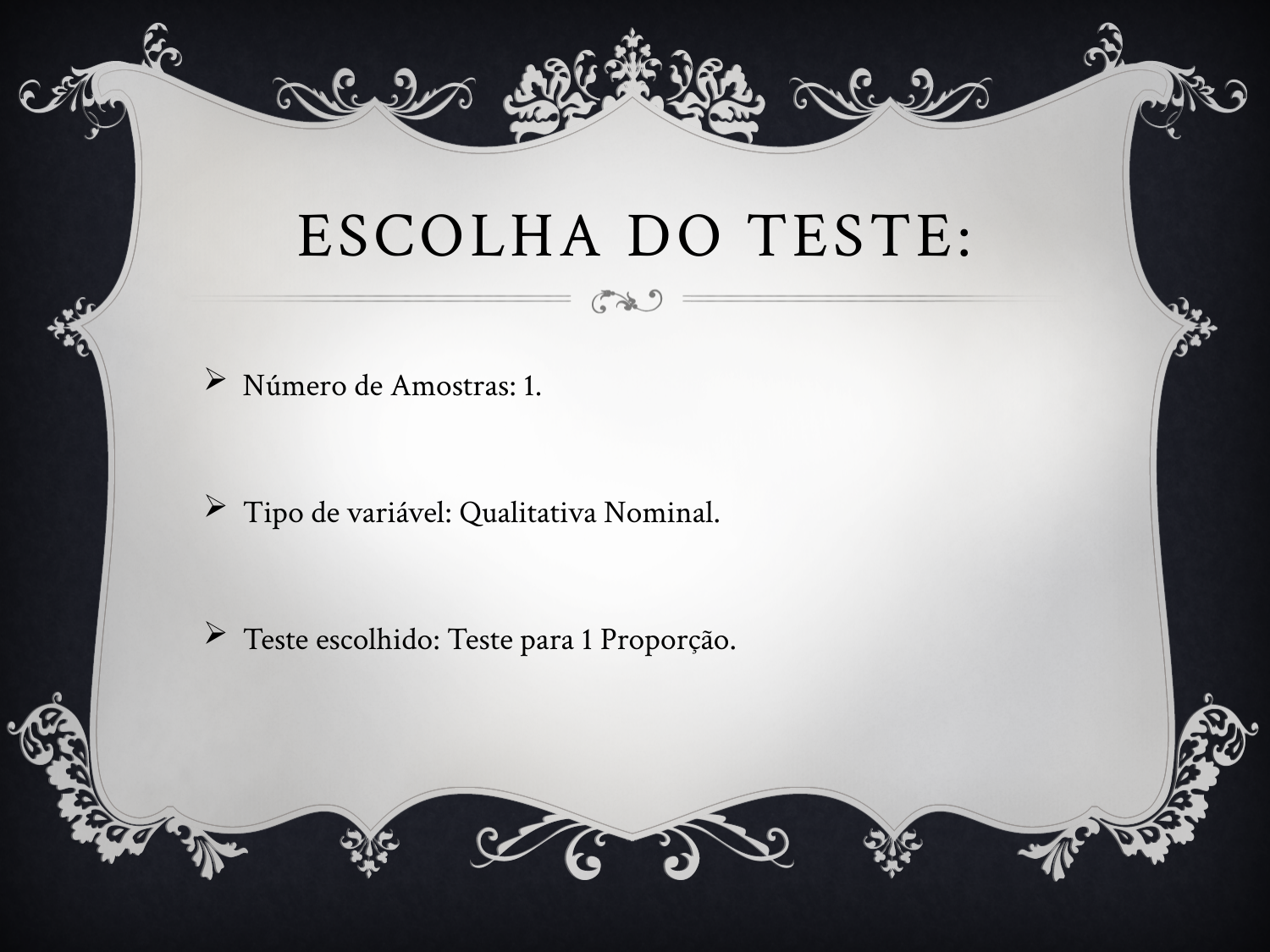

# Escolha do teste:
Número de Amostras: 1.

Tipo de variável: Qualitativa Nominal.

Teste escolhido: Teste para 1 Proporção.